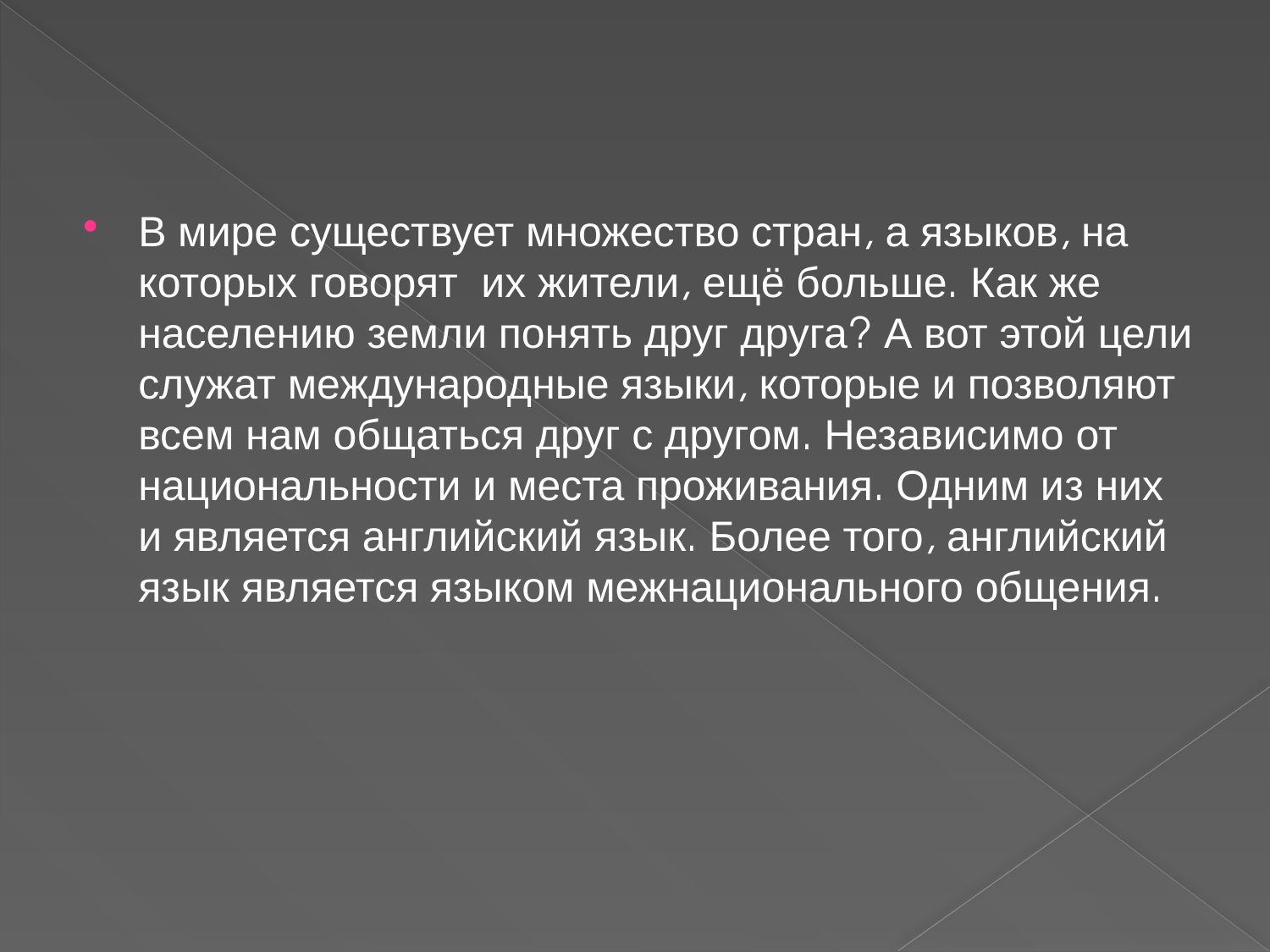

#
В мире существует множество стран, а языков, на которых говорят  их жители, ещё больше. Как же населению земли понять друг друга? А вот этой цели служат международные языки, которые и позволяют всем нам общаться друг с другом. Независимо от национальности и места проживания. Одним из них и является английский язык. Более того, английский язык является языком межнационального общения.